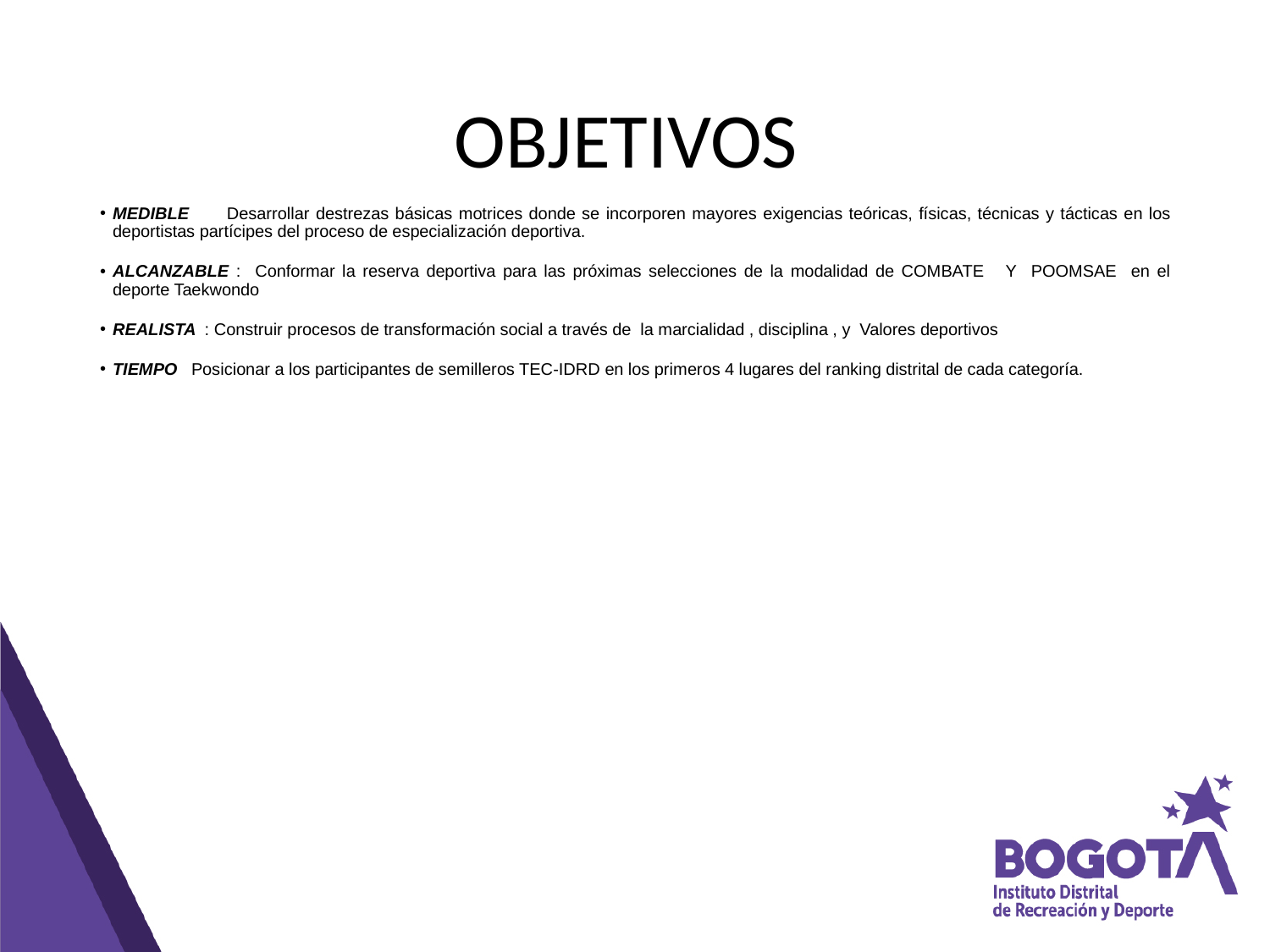

# OBJETIVOS
MEDIBLE      Desarrollar destrezas básicas motrices donde se incorporen mayores exigencias teóricas, físicas, técnicas y tácticas en los deportistas partícipes del proceso de especialización deportiva.

ALCANZABLE :  Conformar la reserva deportiva para las próximas selecciones de la modalidad de COMBATE   Y  POOMSAE  en el deporte Taekwondo

REALISTA  : Construir procesos de transformación social a través de  la marcialidad , disciplina , y  Valores deportivos

TIEMPO   Posicionar a los participantes de semilleros TEC-IDRD en los primeros 4 lugares del ranking distrital de cada categoría.